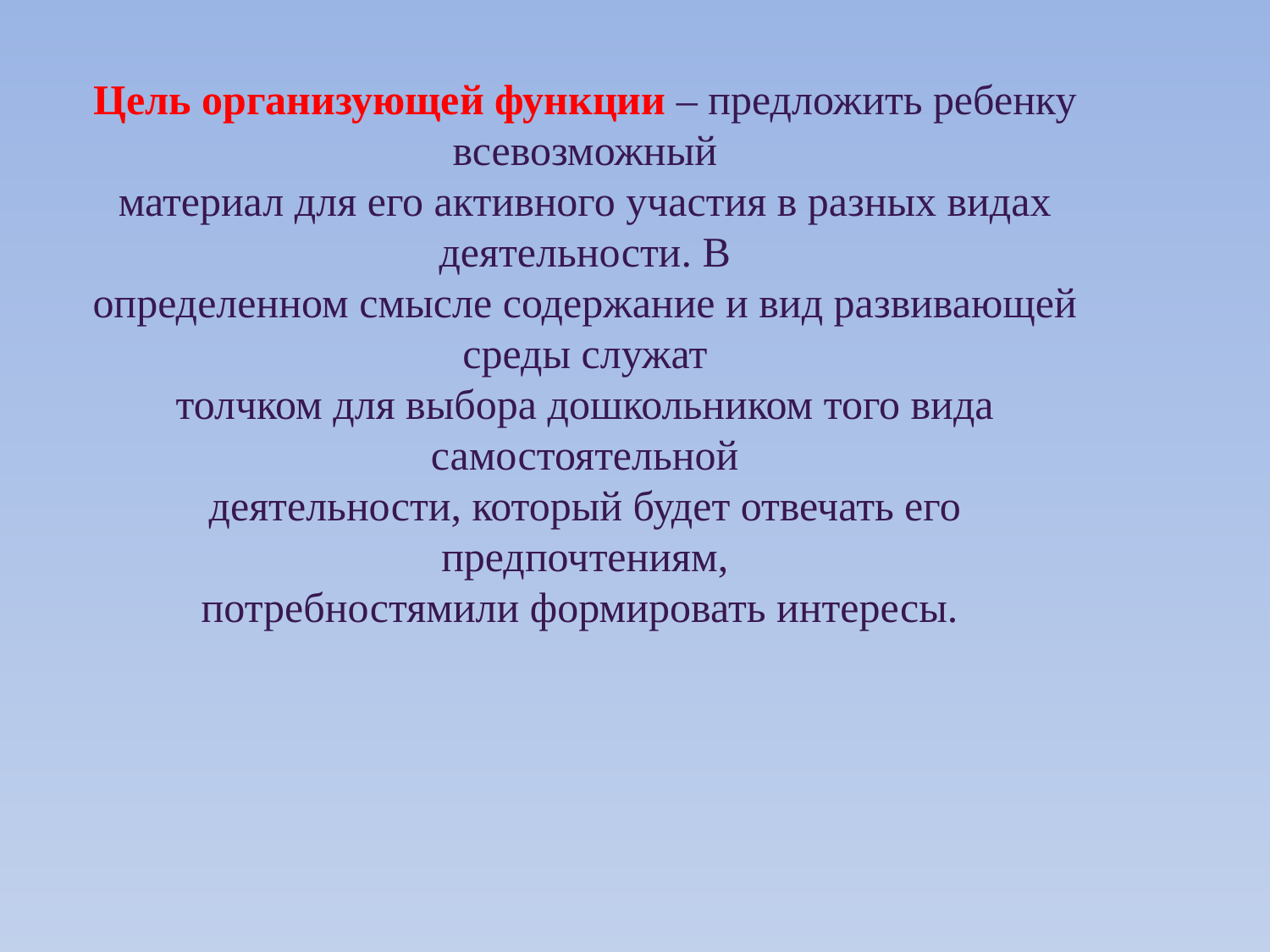

Цель организующей функции – предложить ребенку всевозможный
материал для его активного участия в разных видах деятельности. В
определенном смысле содержание и вид развивающей среды служат
толчком для выбора дошкольником того вида самостоятельной
деятельности, который будет отвечать его предпочтениям,
потребностямили формировать интересы.